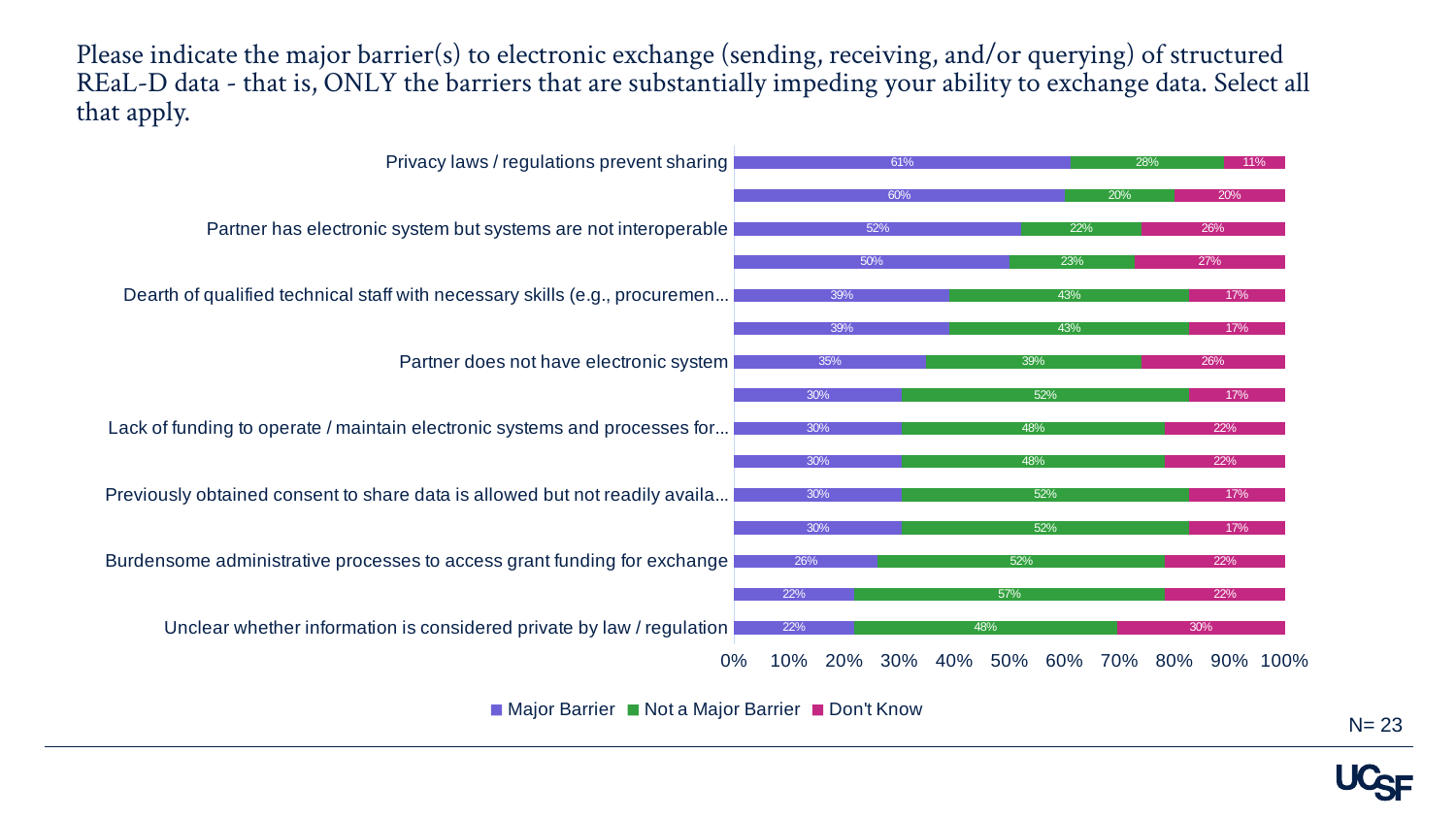

# Please indicate the major barrier(s) to electronic exchange (sending, receiving, and/or querying) of structured REaL-D data - that is, ONLY the barriers that are substantially impeding your ability to exchange data. Select all that apply.

### Chart

| Category | Major Barrier | Not a Major Barrier | Don't Know |
|---|---|---|---|
| Unclear whether information is considered private by law / regulation | 0.21739130434782608 | 0.4782608695652174 | 0.30434782608695654 |
| Restrictions in how funding can be used (i.e., infrastructure development;... | 0.21739130434782608 | 0.5652173913043478 | 0.21739130434782608 |
| Burdensome administrative processes to access grant funding for exchange | 0.2608695652173913 | 0.5217391304347826 | 0.21739130434782608 |
| Existing staff are not adequately trained in necessary skills to hire, regardless of salary | 0.30434782608695654 | 0.5217391304347826 | 0.17391304347826086 |
| Previously obtained consent to share data is allowed but not readily availa... | 0.30434782608695654 | 0.5217391304347826 | 0.17391304347826086 |
| Lack of funding to purchase / configure electronic systems for exchange | 0.30434782608695654 | 0.4782608695652174 | 0.21739130434782608 |
| Lack of funding to operate / maintain electronic systems and processes for... | 0.30434782608695654 | 0.4782608695652174 | 0.21739130434782608 |
| We do not have the authority to hire new staff needed to exchange data | 0.30434782608695654 | 0.5217391304347826 | 0.17391304347826086 |
| Partner does not have electronic system | 0.34782608695652173 | 0.391304347826087 | 0.2608695652173913 |
| Dearth of qualified technical staff with necessary skills to hire at existing salary scale | 0.391304347826087 | 0.43478260869565216 | 0.17391304347826086 |
| Dearth of qualified technical staff with necessary skills (e.g., procuremen... | 0.391304347826087 | 0.43478260869565216 | 0.17391304347826086 |
| Data fields / elements do not align between systems | 0.5 | 0.22727272727272727 | 0.2727272727272727 |
| Partner has electronic system but systems are not interoperable | 0.5217391304347826 | 0.21739130434782608 | 0.2608695652173913 |
| Privacy laws / regulations prevent sharing without consent | 0.6 | 0.2 | 0.2 |
| Privacy laws / regulations prevent sharing | 0.6111111111111112 | 0.2777777777777778 | 0.1111111111111111 |
N= 23